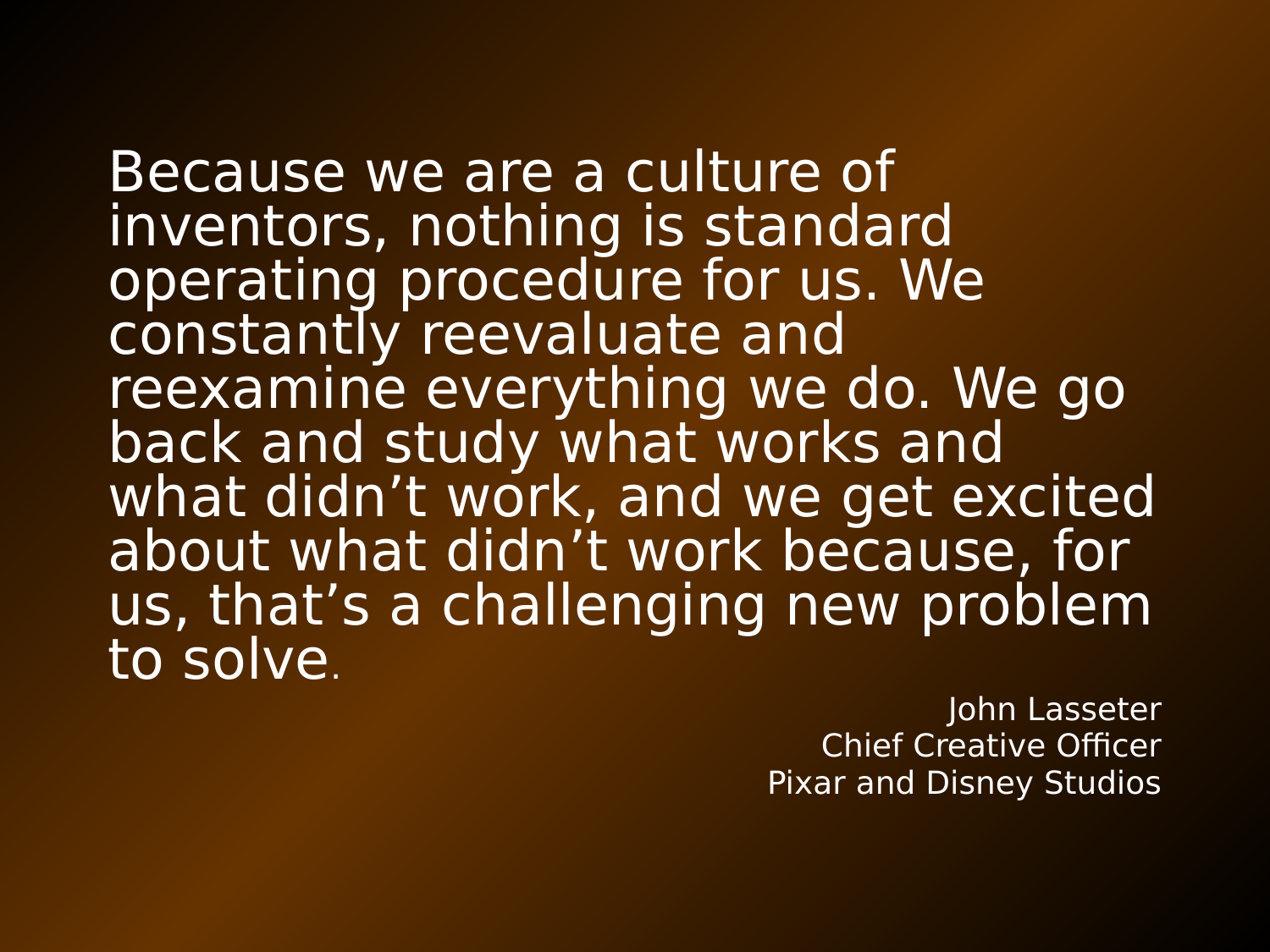

Because we are a culture of inventors, nothing is standard operating procedure for us. We constantly reevaluate and reexamine everything we do. We go back and study what works and what didn’t work, and we get excited about what didn’t work because, for us, that’s a challenging new problem to solve.
John Lasseter
Chief Creative Officer
Pixar and Disney Studios